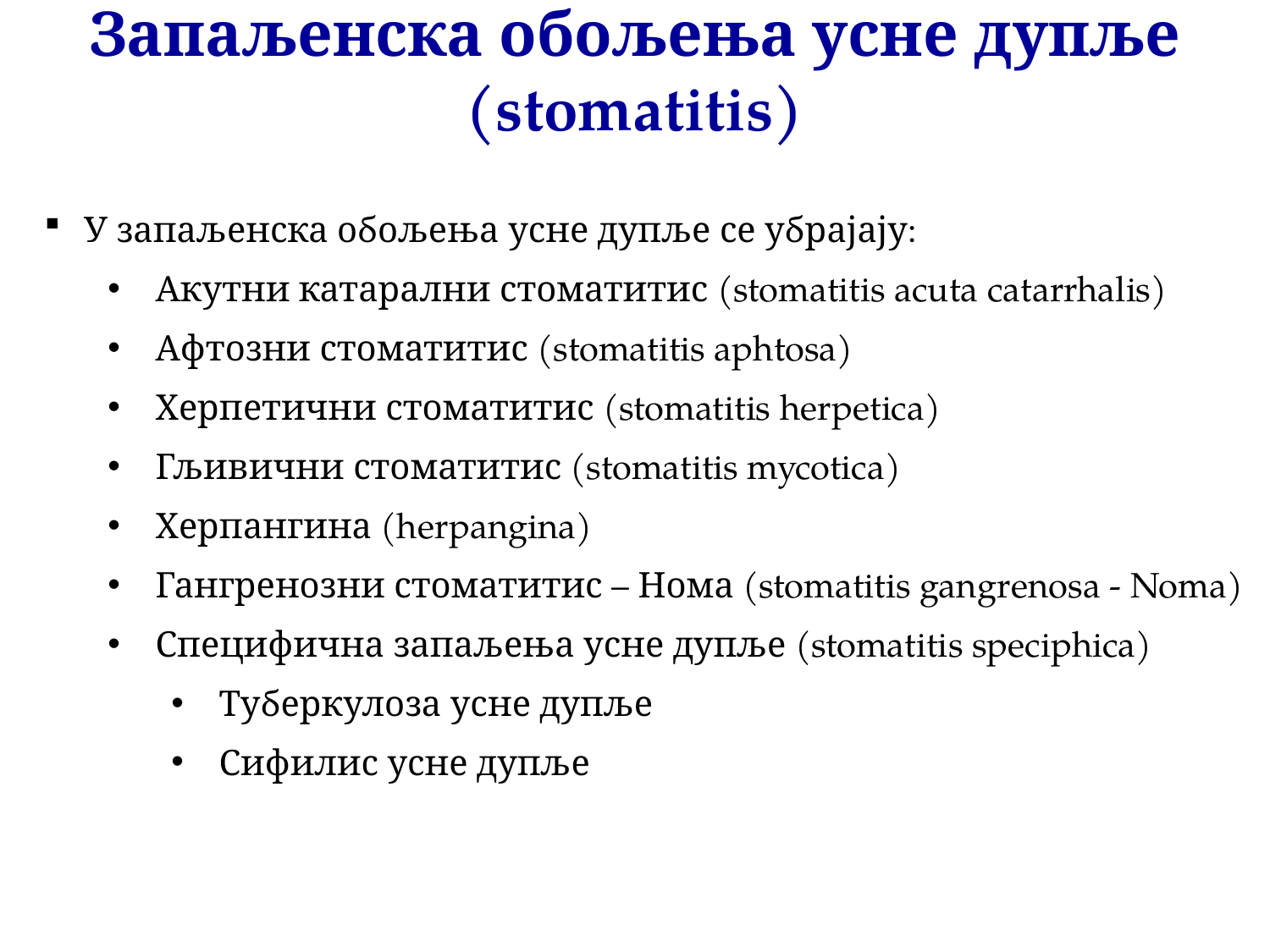

Запаљенска обољења усне дупље (stomatitis)

У запаљенска обољења усне дупље се убрајају:

Акутни катарални стоматитис (stomatitis acuta catarrhalis)

Афтозни стоматитис (stomatitis aphtosa)

Херпетични стоматитис (stomatitis herpetica)

Гљивични стоматитис (stomatitis mycotica)

Херпангина (herpangina)

Гангренозни стоматитис – Нома (stomatitis gangrenosa - Noma)

Специфична запаљења усне дупље (stomatitis speciphica)

Туберкулоза усне дупље

Сифилис усне дупље